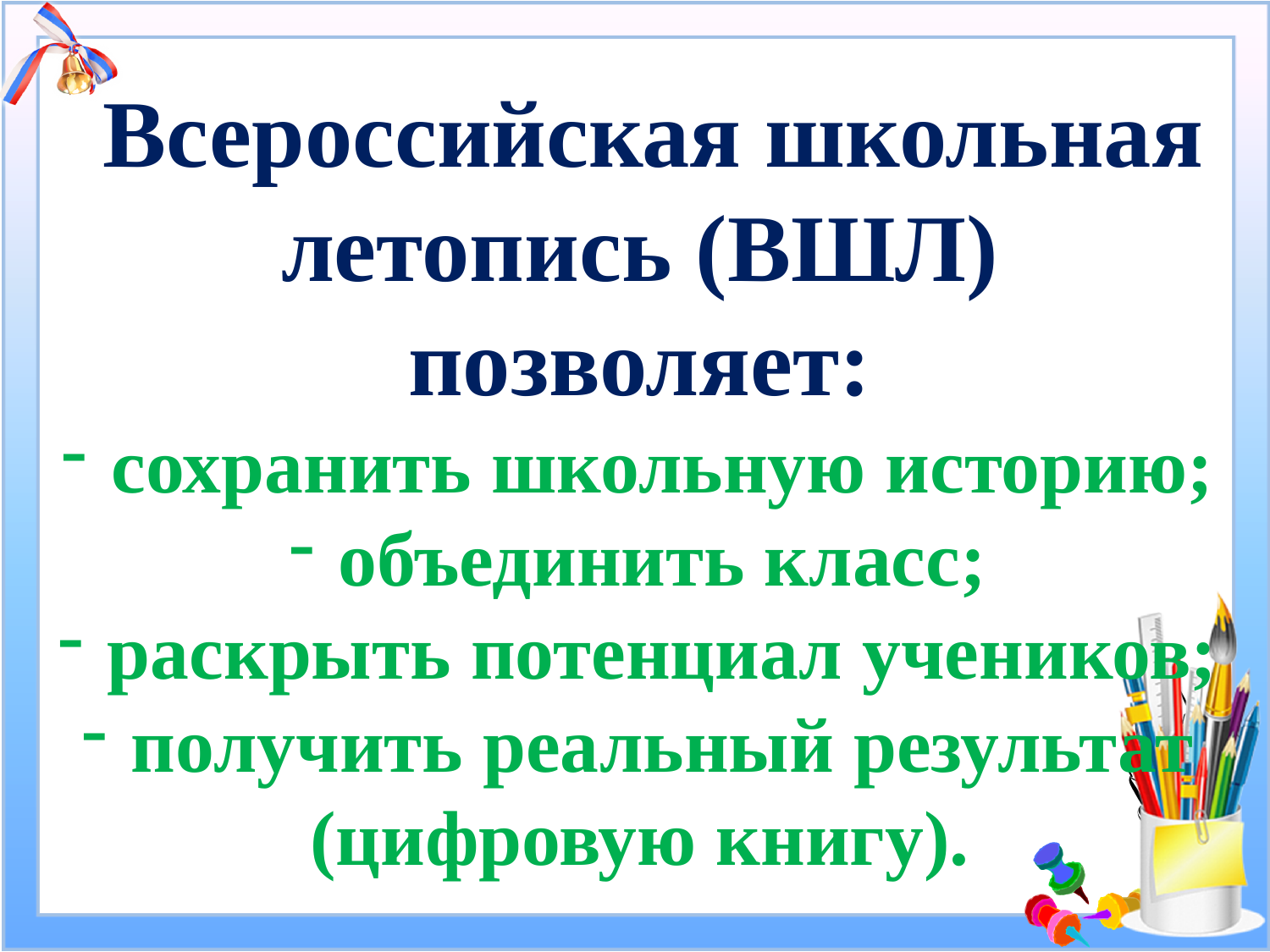

Всероссийская школьная летопись (ВШЛ) позволяет:
 сохранить школьную историю;
 объединить класс;
 раскрыть потенциал учеников;
 получить реальный результат (цифровую книгу).